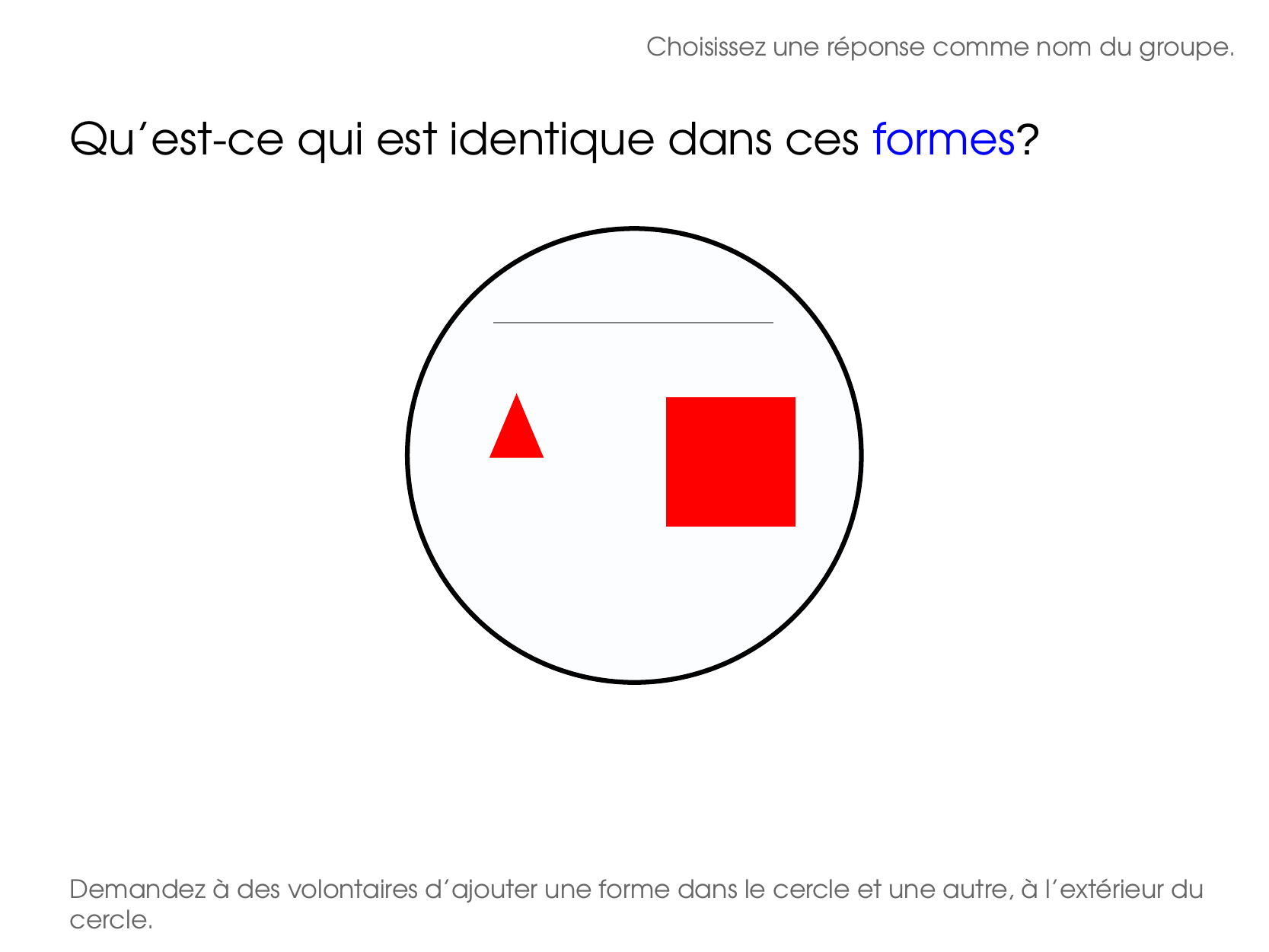

Choisissez une réponse comme nom du groupe.
Qu’est-ce qui est identique dans ces formes?​

Demandez à des volontaires d’ajouter une forme dans le cercle et une autre, à l’extérieur du cercle.